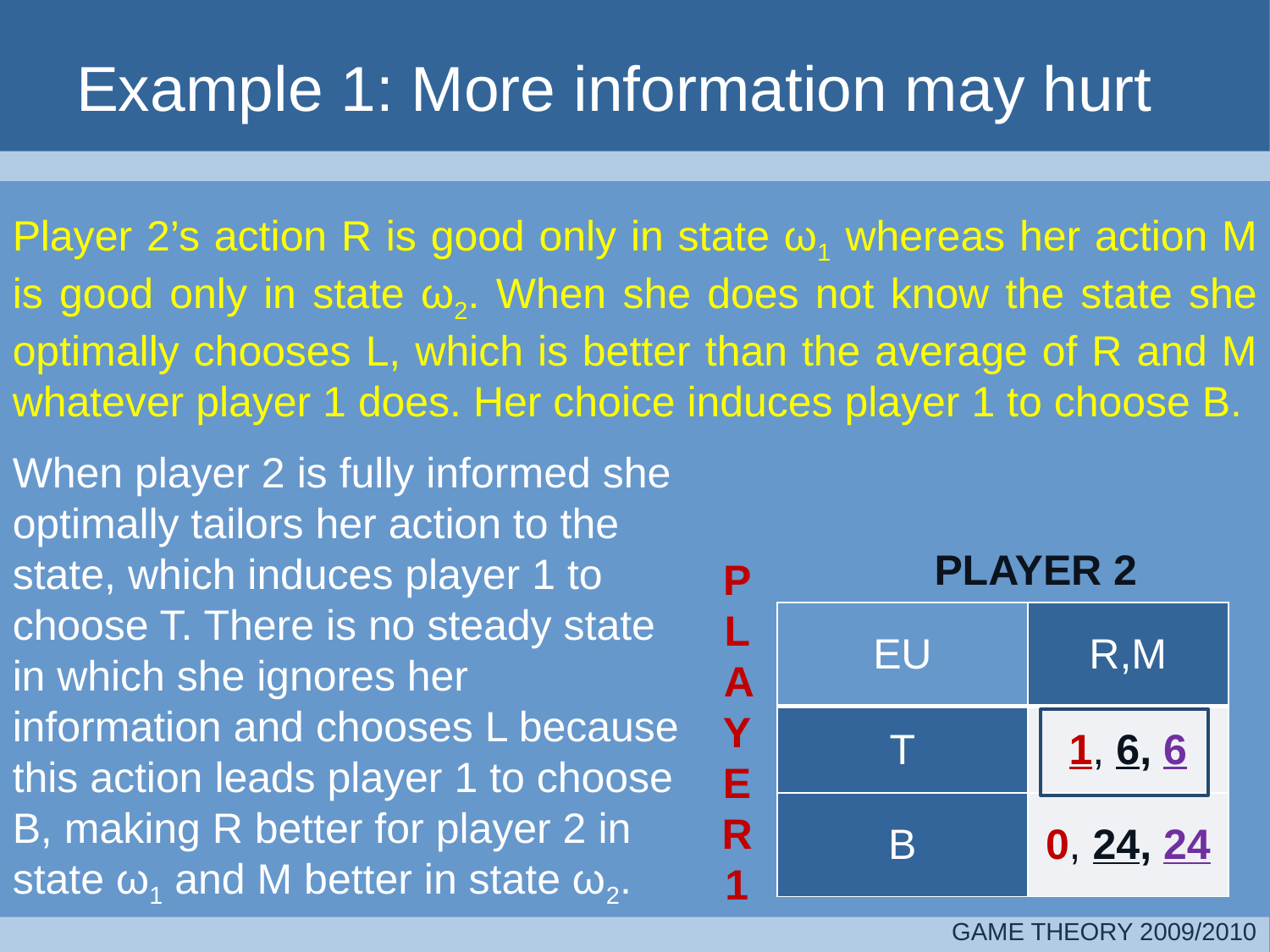

# Example 1: More information may hurt
Player 2’s action R is good only in state ω1 whereas her action M is good only in state ω2. When she does not know the state she optimally chooses L, which is better than the average of R and M whatever player 1 does. Her choice induces player 1 to choose B.
When player 2 is fully informed she optimally tailors her action to the state, which induces player 1 to choose T. There is no steady state in which she ignores her information and chooses L because this action leads player 1 to choose B, making R better for player 2 in state ω1 and M better in state ω2.

PLAYER 2
P L AYE R1
| EU | R,M |
| --- | --- |
| T | 1, 6, 6 |
| B | 0, 24, 24 |

GAME THEORY 2009/2010